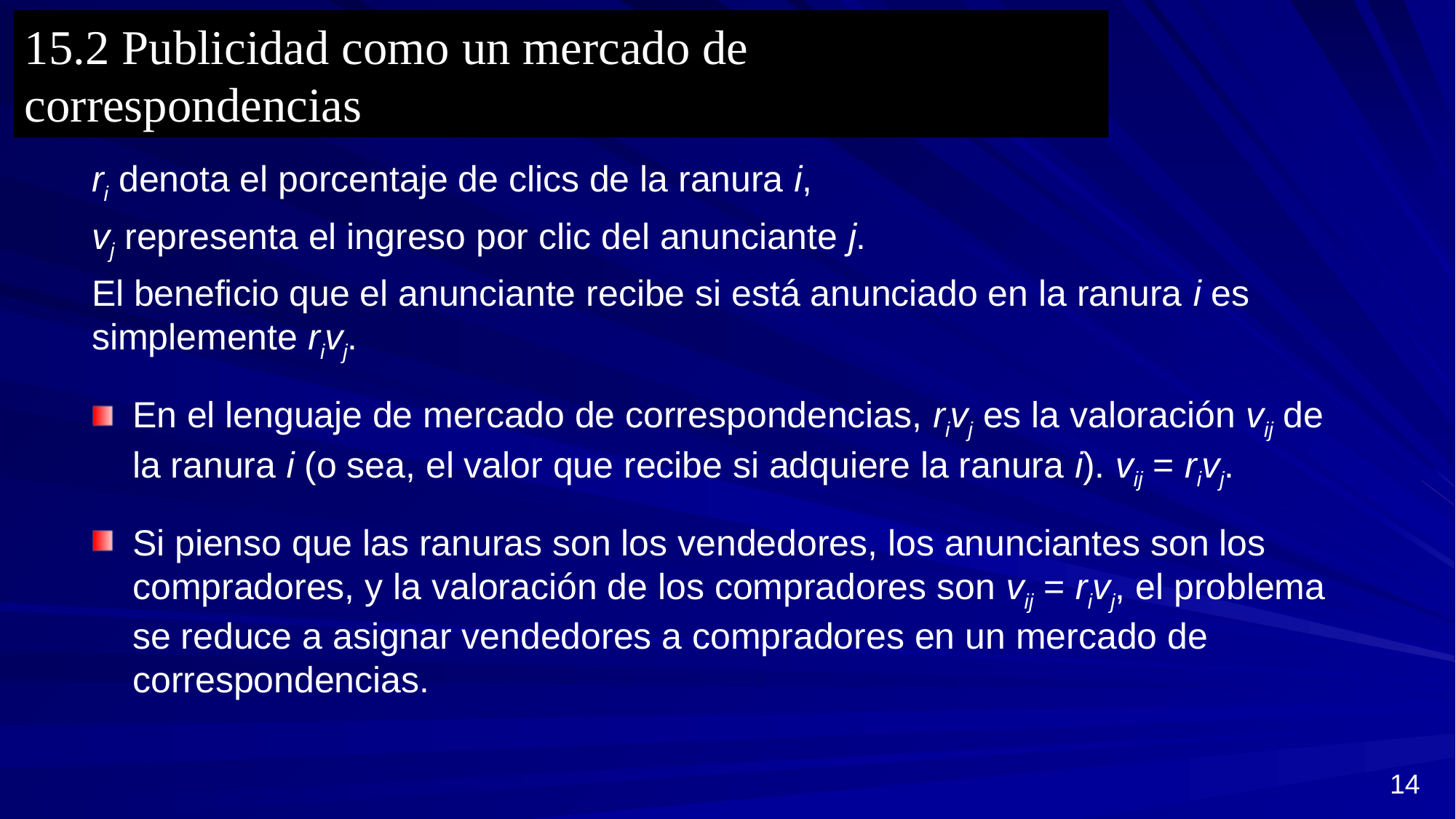

15.2 Publicidad como un mercado de correspondencias
ri denota el porcentaje de clics de la ranura i,
vj representa el ingreso por clic del anunciante j.
El beneficio que el anunciante recibe si está anunciado en la ranura i es simplemente rivj.

En el lenguaje de mercado de correspondencias, rivj es la valoración vij de la ranura i (o sea, el valor que recibe si adquiere la ranura i). vij = rivj.

Si pienso que las ranuras son los vendedores, los anunciantes son los compradores, y la valoración de los compradores son vij = rivj, el problema se reduce a asignar vendedores a compradores en un mercado de correspondencias.

14